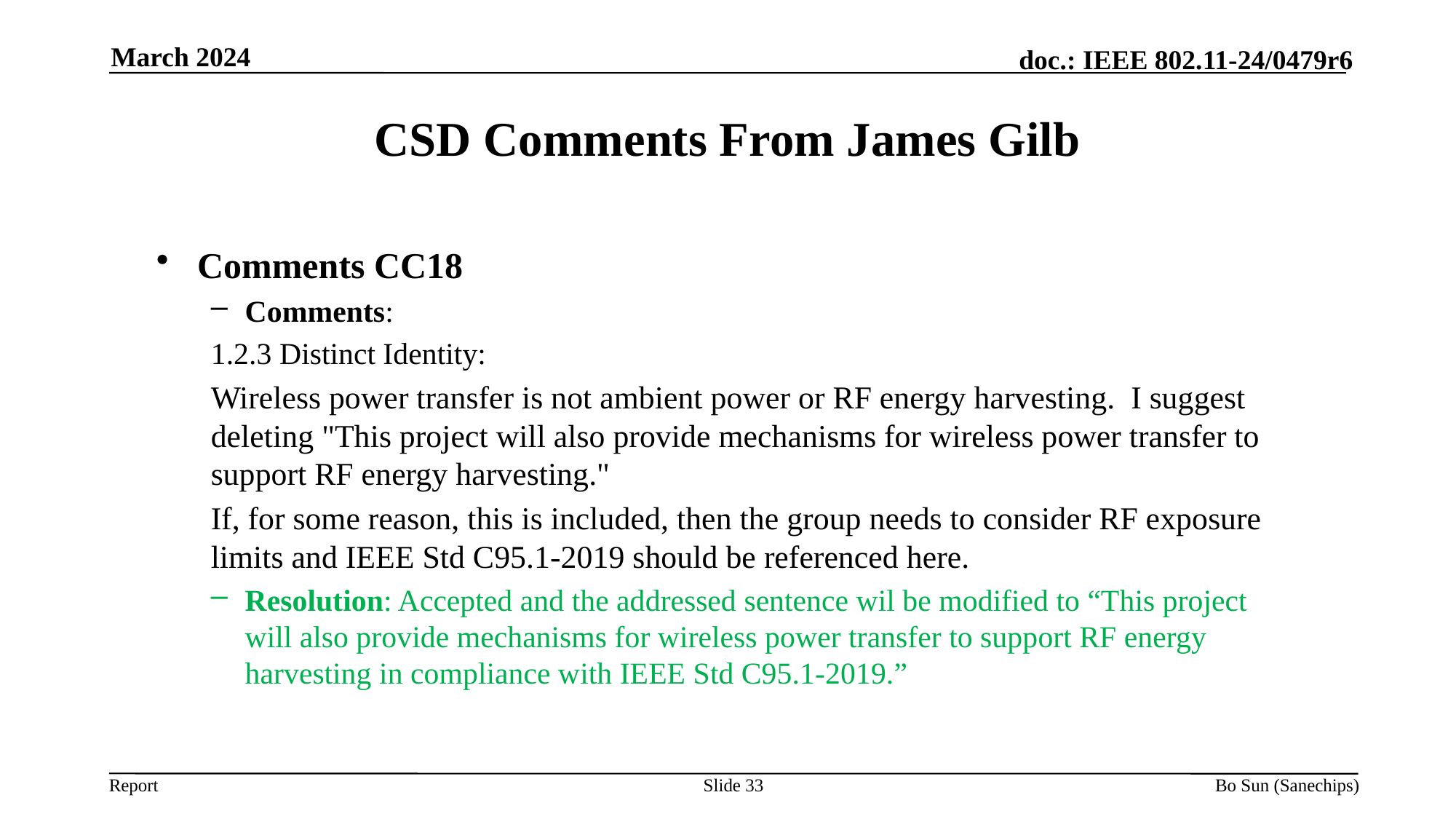

March 2024
CSD Comments From James Gilb
Comments CC18
Comments:
1.2.3 Distinct Identity:
Wireless power transfer is not ambient power or RF energy harvesting.  I suggest deleting "This project will also provide mechanisms for wireless power transfer to support RF energy harvesting."
If, for some reason, this is included, then the group needs to consider RF exposure limits and IEEE Std C95.1-2019 should be referenced here.
Resolution: Accepted and the addressed sentence wil be modified to “This project will also provide mechanisms for wireless power transfer to support RF energy harvesting in compliance with IEEE Std C95.1-2019.”

Slide 33
Bo Sun (Sanechips)